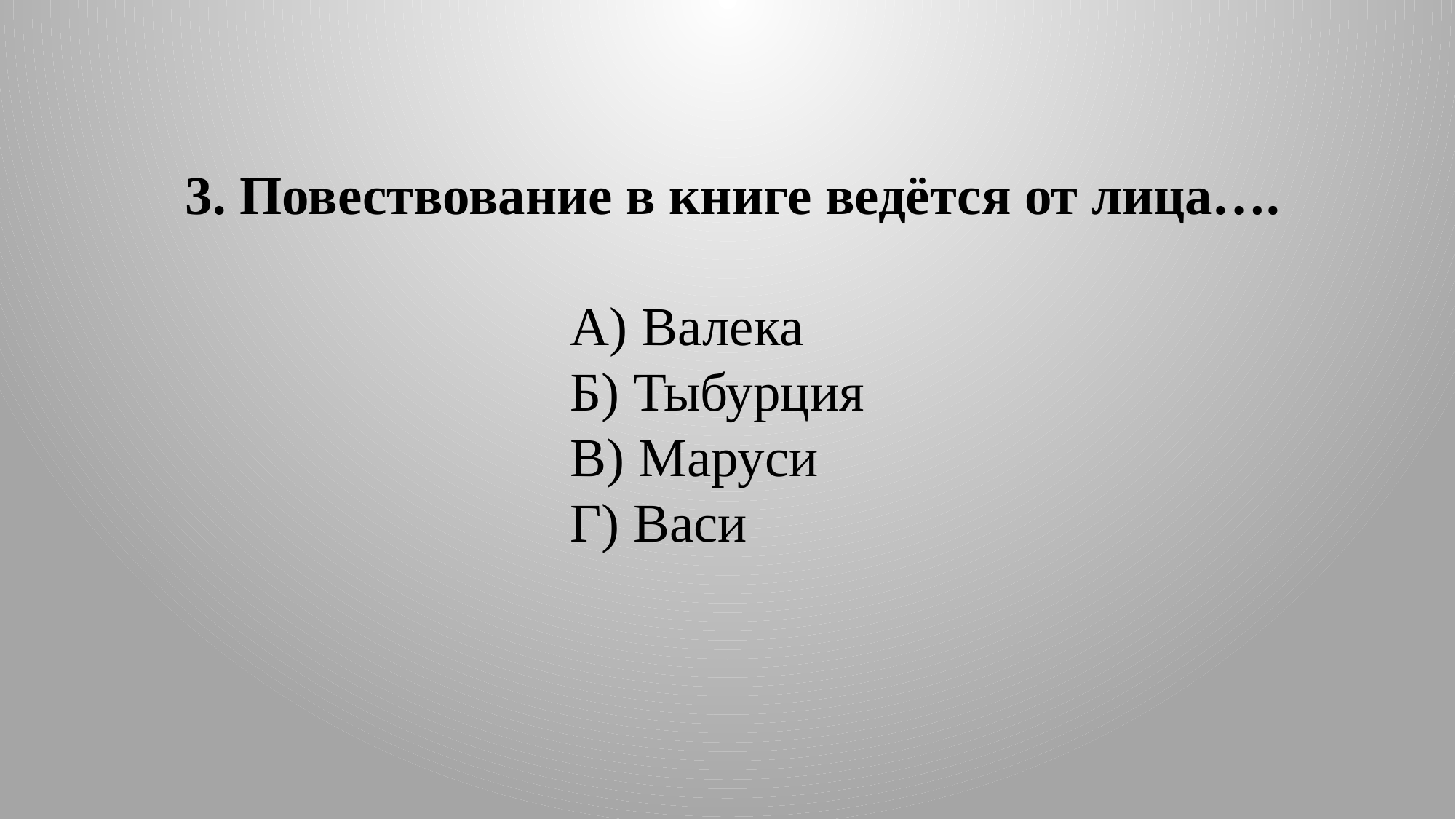

3. Повествование в книге ведётся от лица….

А) Валека
Б) Тыбурция
В) Маруси
Г) Васи